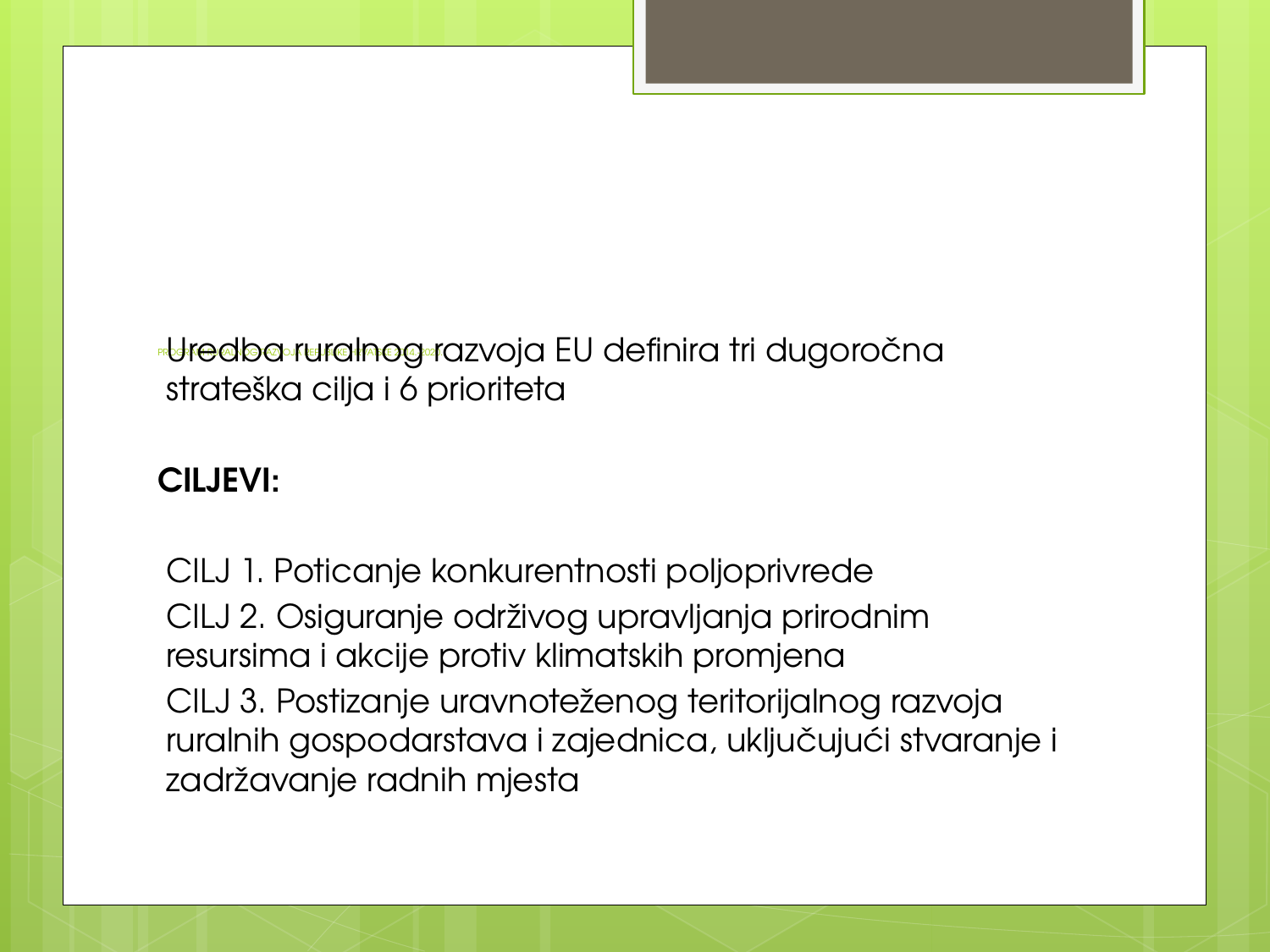

# PROGRAM RURALNOG RAZVOJA REPUBLIKE HRVATSKE 2014.-2020.
Uredba ruralnog razvoja EU definira tri dugoročna strateška cilja i 6 prioriteta

CILJEVI:

CILJ 1. Poticanje konkurentnosti poljoprivrede
CILJ 2. Osiguranje održivog upravljanja prirodnim resursima i akcije protiv klimatskih promjena
CILJ 3. Postizanje uravnoteženog teritorijalnog razvoja ruralnih gospodarstava i zajednica, uključujući stvaranje i zadržavanje radnih mjesta